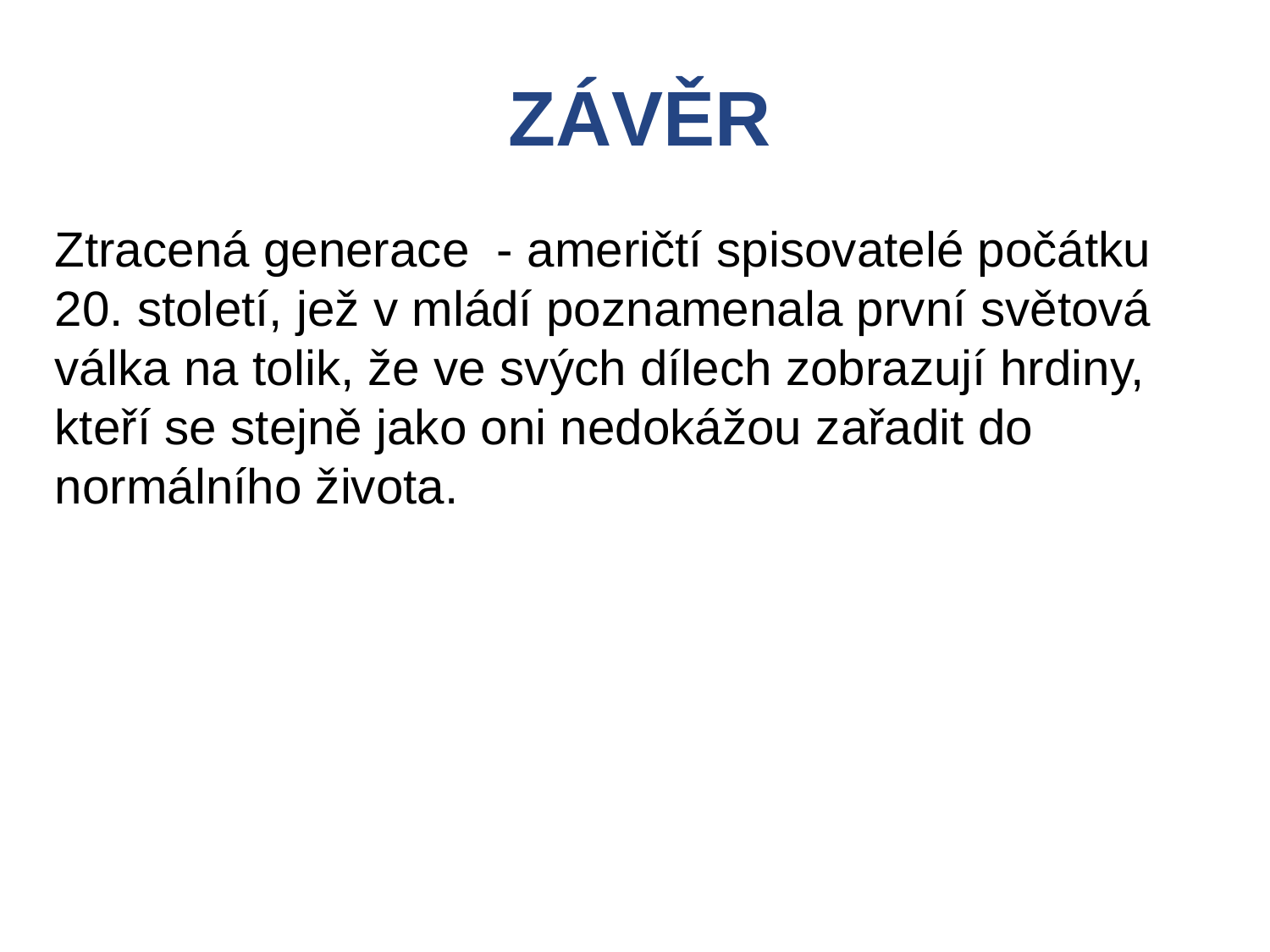

ZÁVĚR
Ztracená generace  - američtí spisovatelé počátku 20. století, jež v mládí poznamenala první světová válka na tolik, že ve svých dílech zobrazují hrdiny, kteří se stejně jako oni nedokážou zařadit do normálního života.